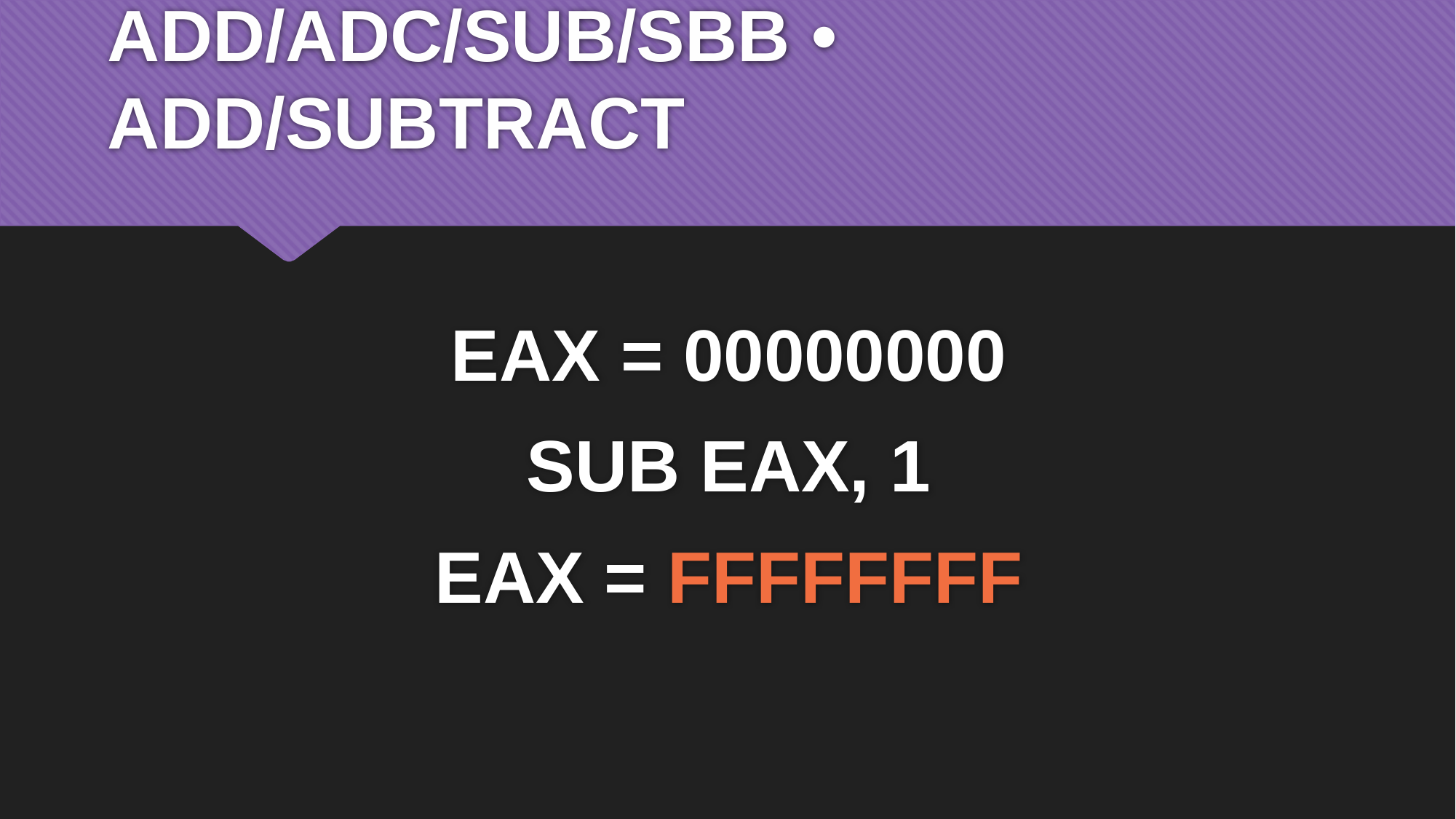

# ADD/ADC/SUB/SBB • ADD/SUBTRACT
EAX = 00000000
SUB EAX, 1
EAX = FFFFFFFF